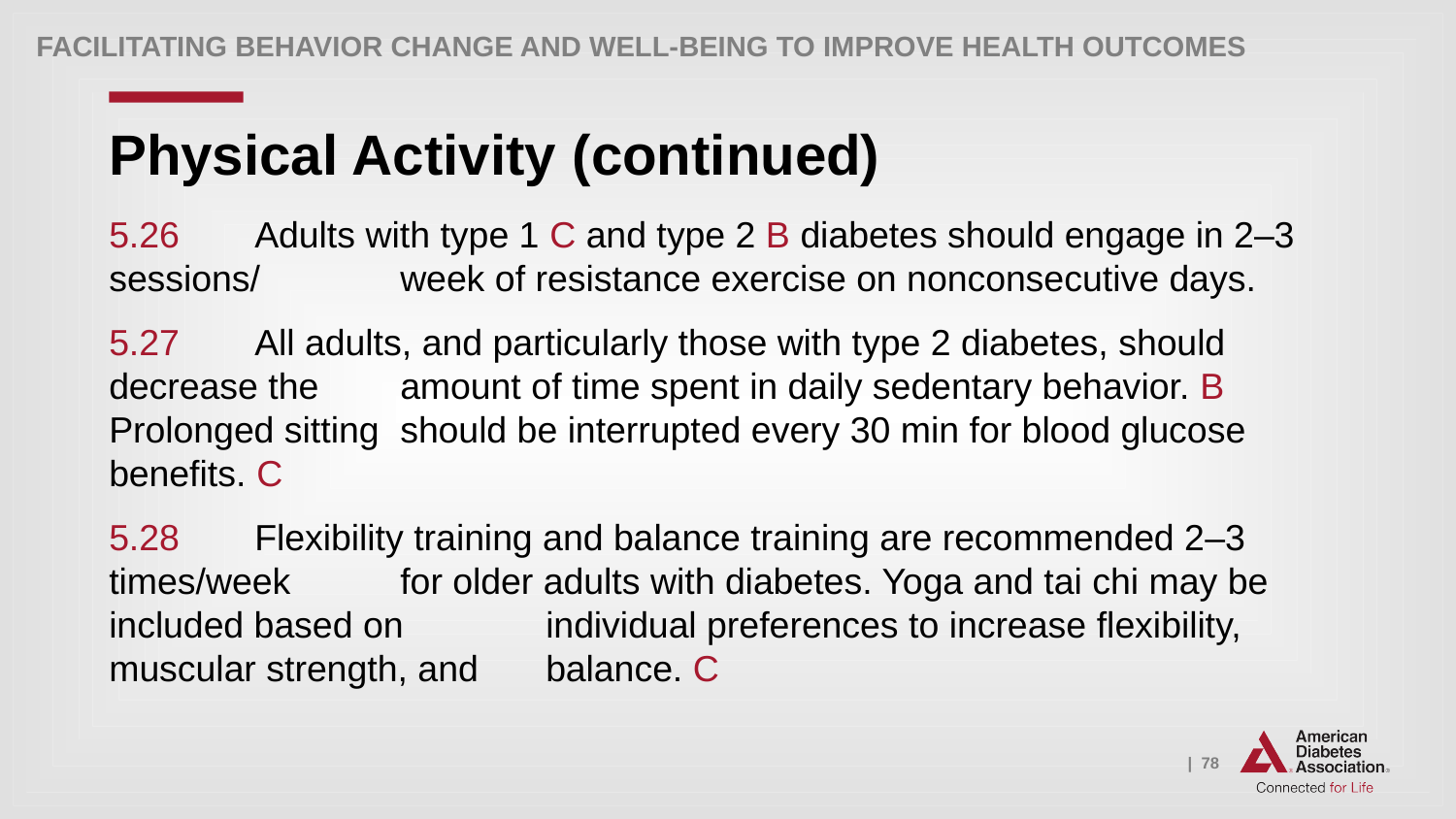

Facilitating Behavior Change and Well-being to Improve Health Outcomes
# Physical Activity (continued)
5.26 	Adults with type 1 C and type 2 B diabetes should engage in 2–3 sessions/ 	week of resistance exercise on nonconsecutive days.
5.27 	All adults, and particularly those with type 2 diabetes, should decrease the 	amount of time spent in daily sedentary behavior. B Prolonged sitting 	should be interrupted every 30 min for blood glucose benefits. C
5.28 	Flexibility training and balance training are recommended 2–3 times/week 	for older adults with diabetes. Yoga and tai chi may be included based on 	individual preferences to increase flexibility, muscular strength, and 	balance. C